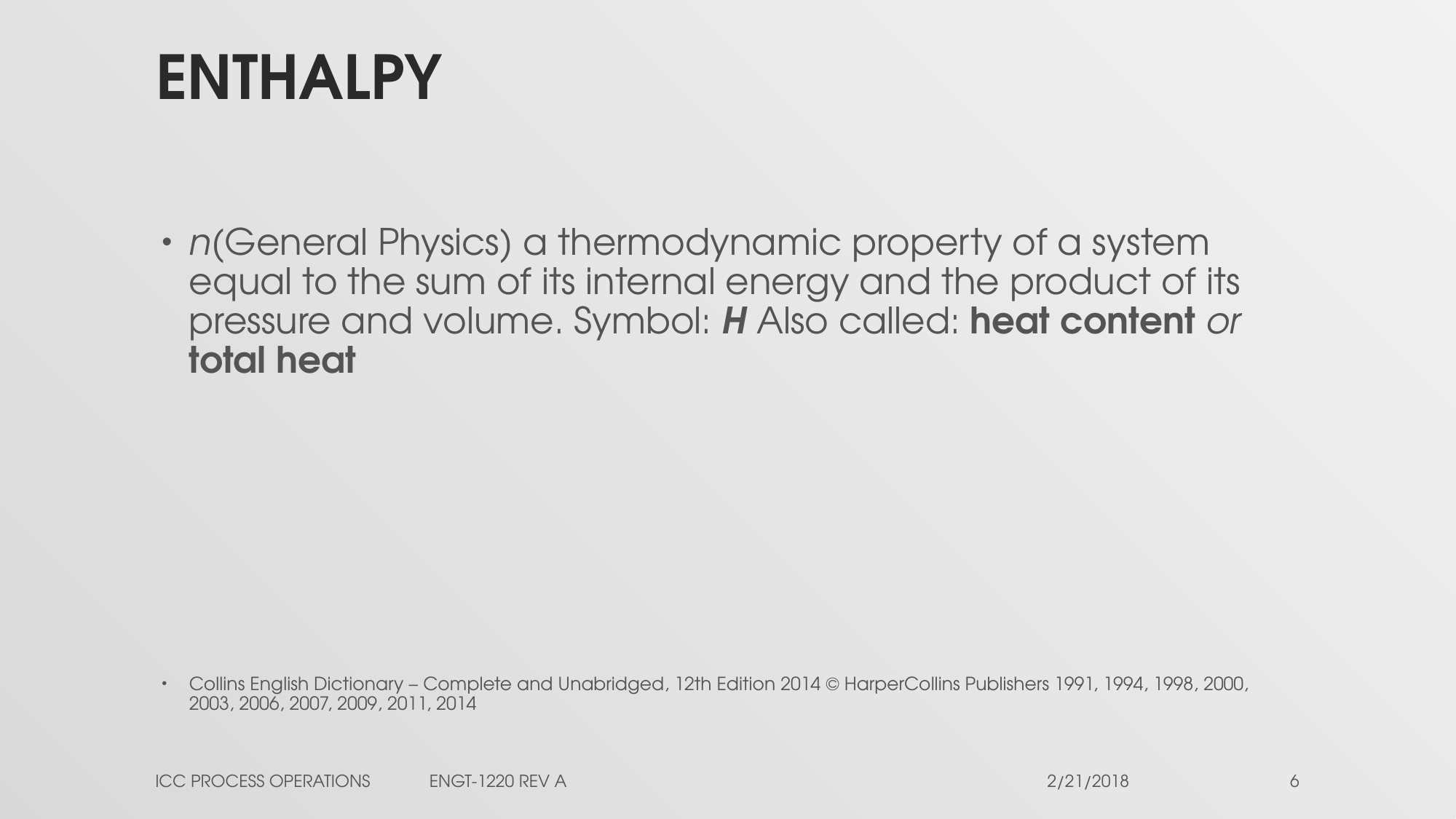

# enthalpy
n(General Physics) a thermodynamic property of a system equal to the sum of its internal energy and the product of its pressure and volume. Symbol: H Also called: heat content or total heat

Collins English Dictionary – Complete and Unabridged, 12th Edition 2014 © HarperCollins Publishers 1991, 1994, 1998, 2000, 2003, 2006, 2007, 2009, 2011, 2014
ICC Process Operations             ENGT-1220 Rev A
2/21/2018
6